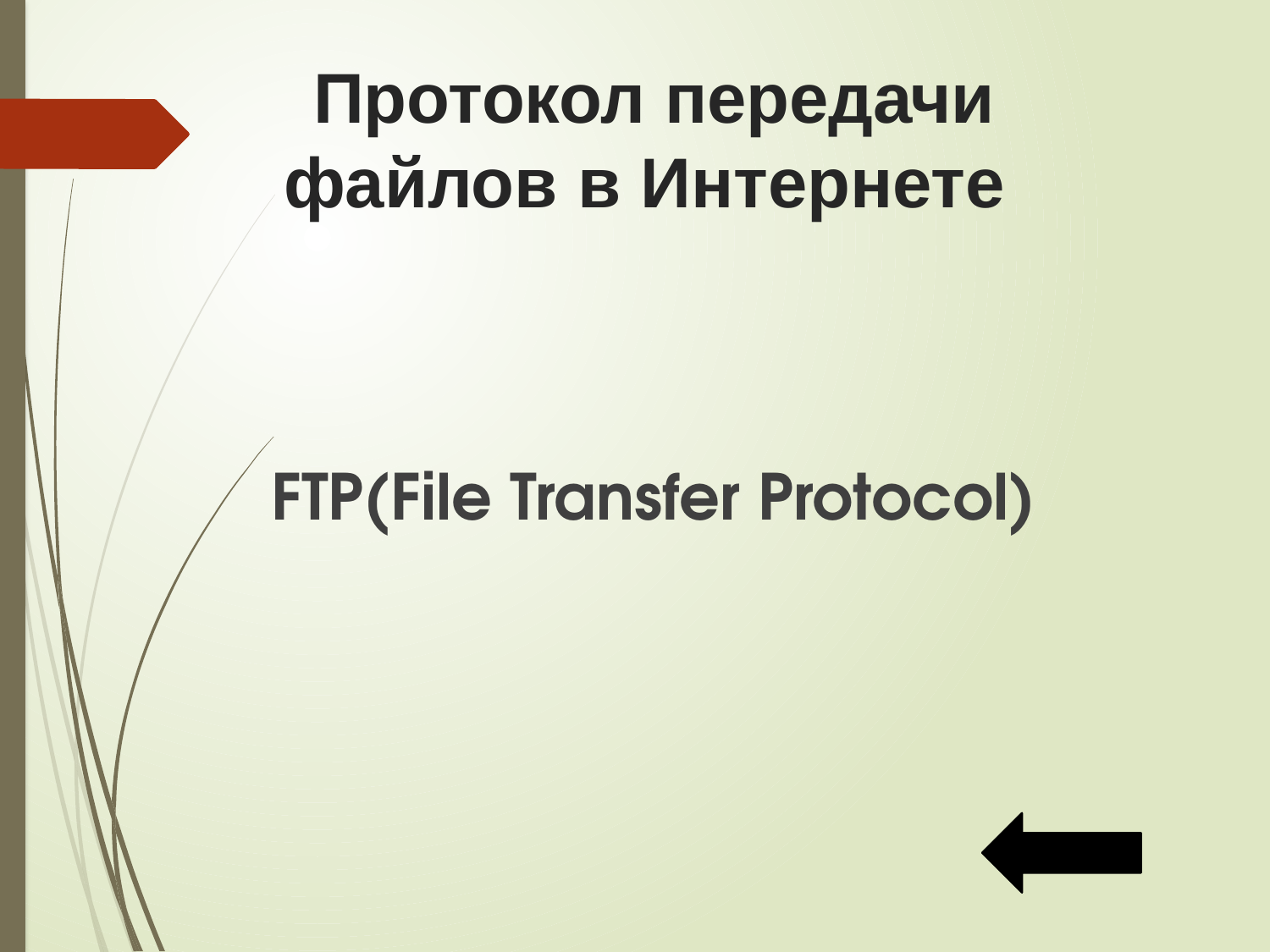

# Протокол передачи файлов в Интернете

FTP(File Transfer Protocol)